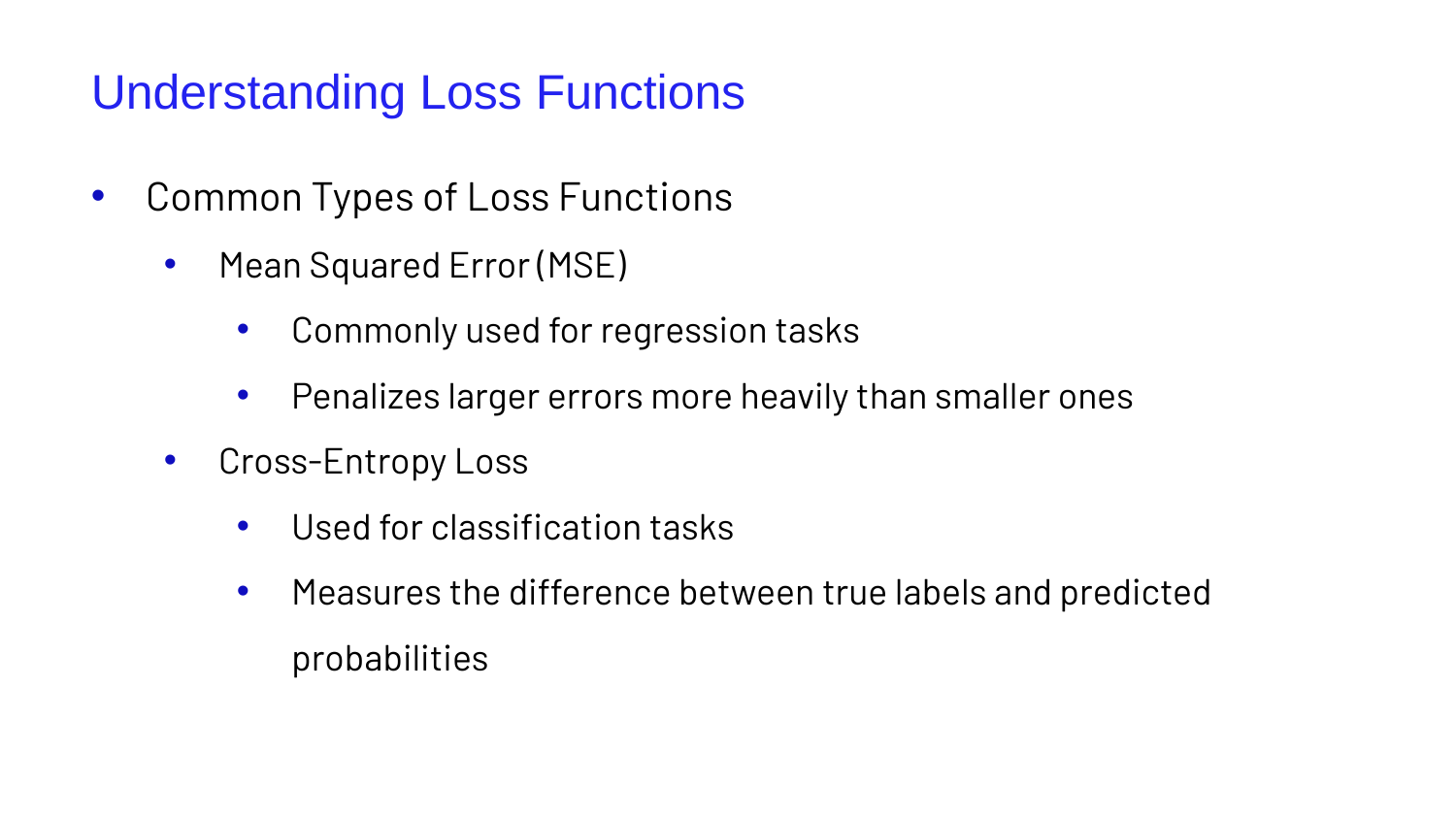

Understanding Loss Functions
Common Types of Loss Functions
Mean Squared Error (MSE)
Commonly used for regression tasks
Penalizes larger errors more heavily than smaller ones
Cross-Entropy Loss
Used for classification tasks
Measures the difference between true labels and predicted probabilities